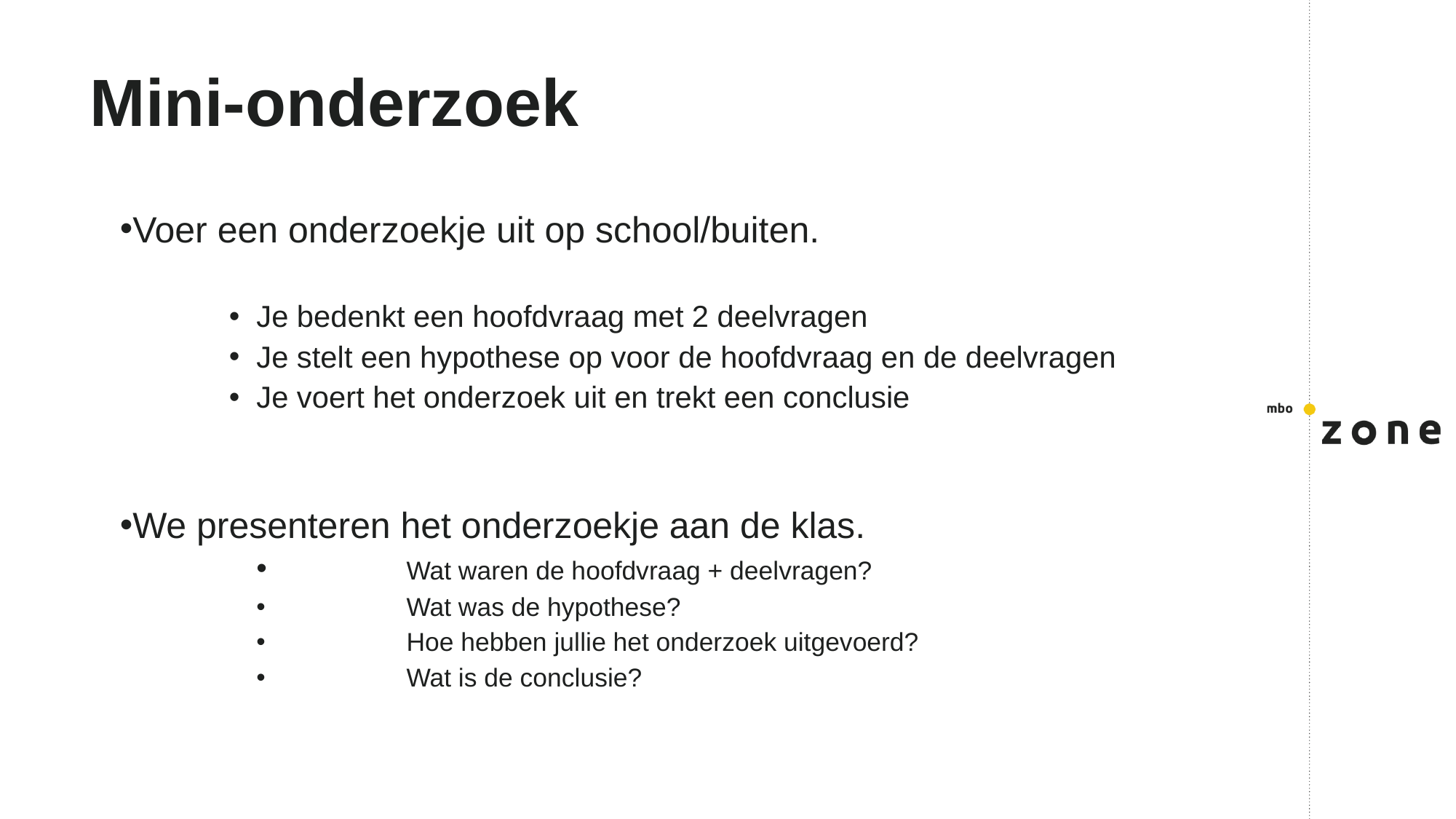

# Mini-onderzoek
Voer een onderzoekje uit op school/buiten.

Je bedenkt een hoofdvraag met 2 deelvragen
Je stelt een hypothese op voor de hoofdvraag en de deelvragen
Je voert het onderzoek uit en trekt een conclusie

We presenteren het onderzoekje aan de klas.
	Wat waren de hoofdvraag + deelvragen?
	Wat was de hypothese?
	Hoe hebben jullie het onderzoek uitgevoerd?
	Wat is de conclusie?